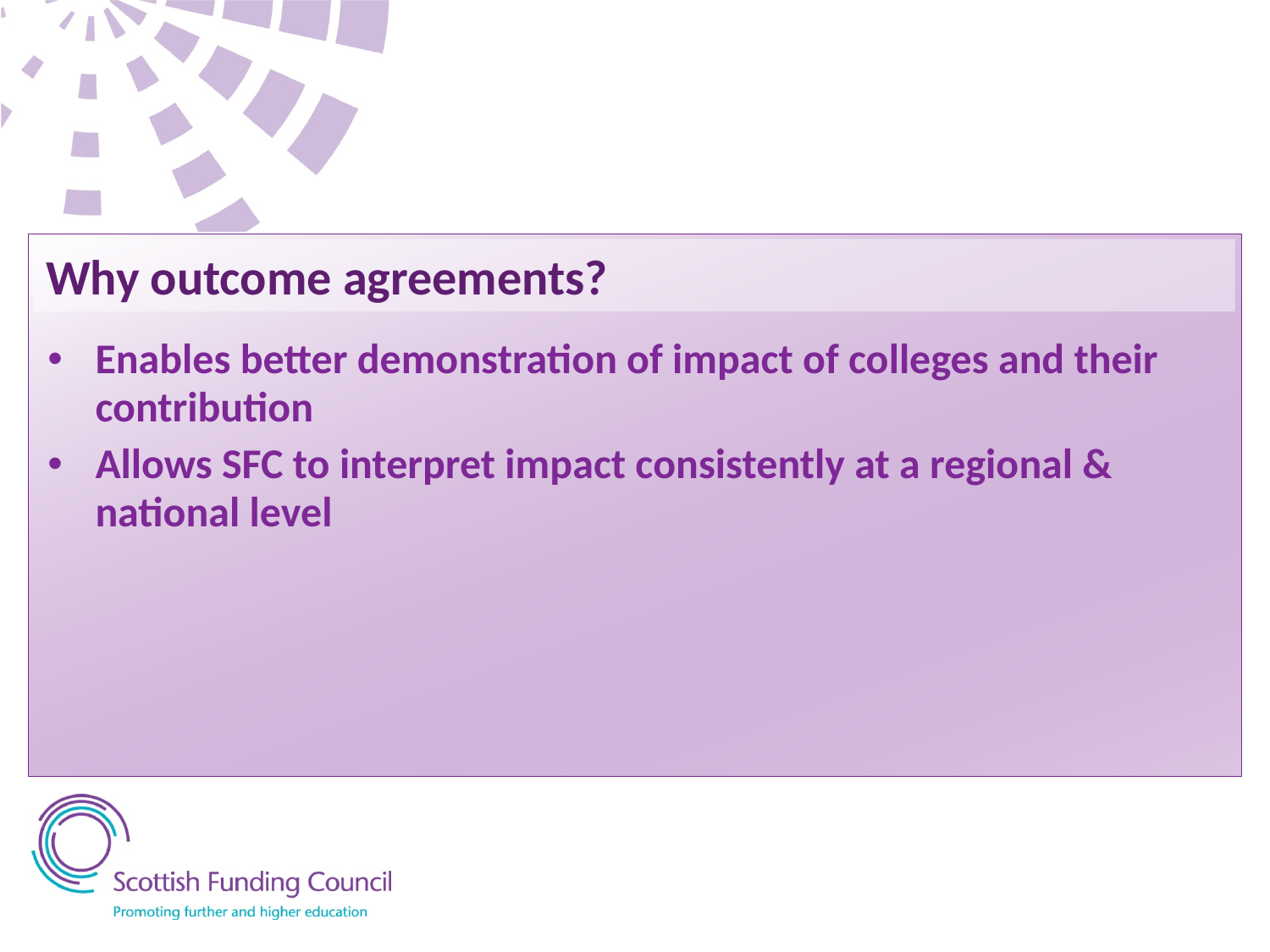

# Why outcome agreements?
Enables better demonstration of impact of colleges and their contribution
Allows SFC to interpret impact consistently at a regional & national level